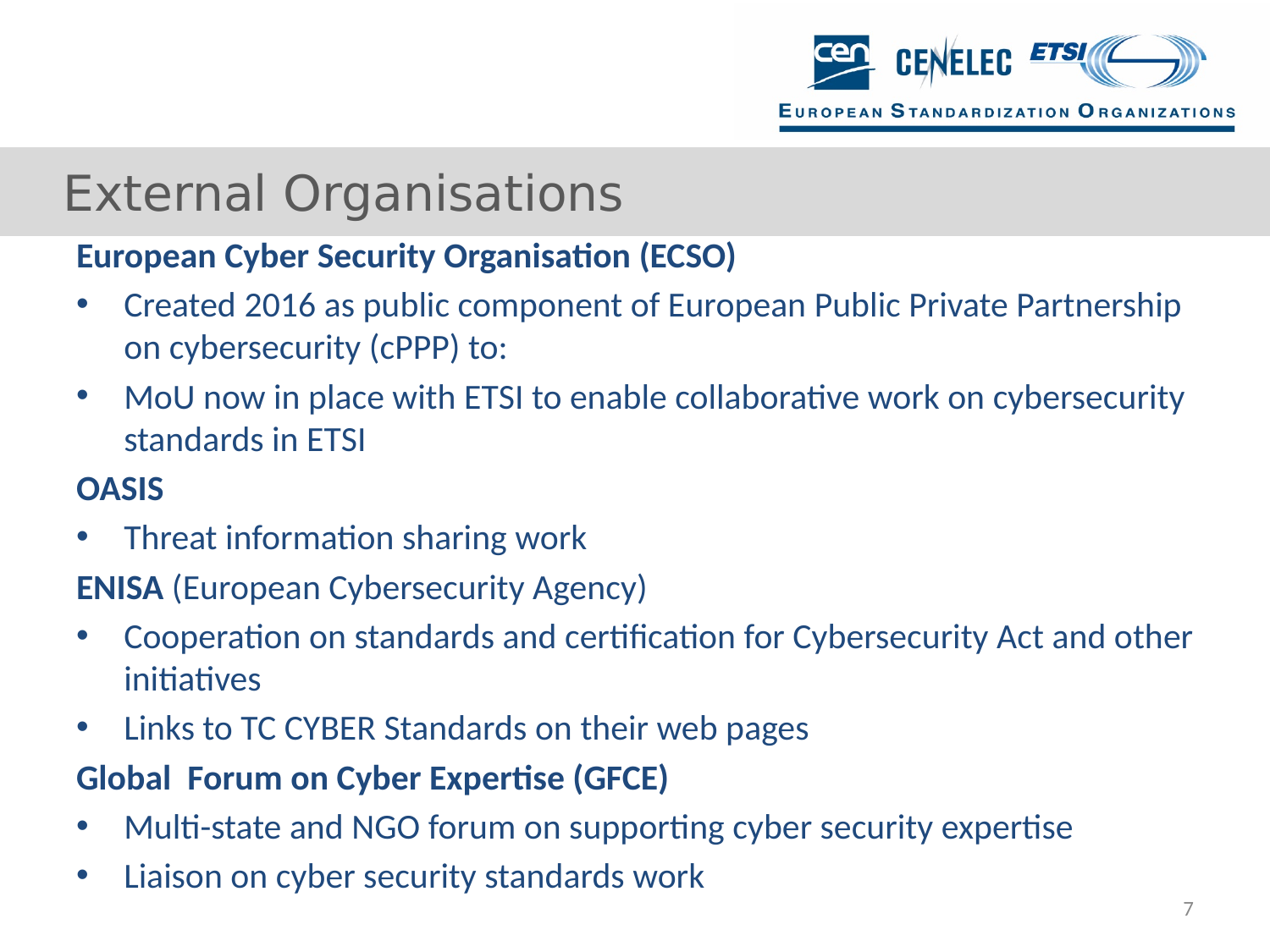

# External Organisations
European Cyber Security Organisation (ECSO)
Created 2016 as public component of European Public Private Partnership on cybersecurity (cPPP) to:
MoU now in place with ETSI to enable collaborative work on cybersecurity standards in ETSI
OASIS
Threat information sharing work
ENISA (European Cybersecurity Agency)
Cooperation on standards and certification for Cybersecurity Act and other initiatives
Links to TC CYBER Standards on their web pages
Global  Forum on Cyber Expertise (GFCE)
Multi-state and NGO forum on supporting cyber security expertise
Liaison on cyber security standards work

7